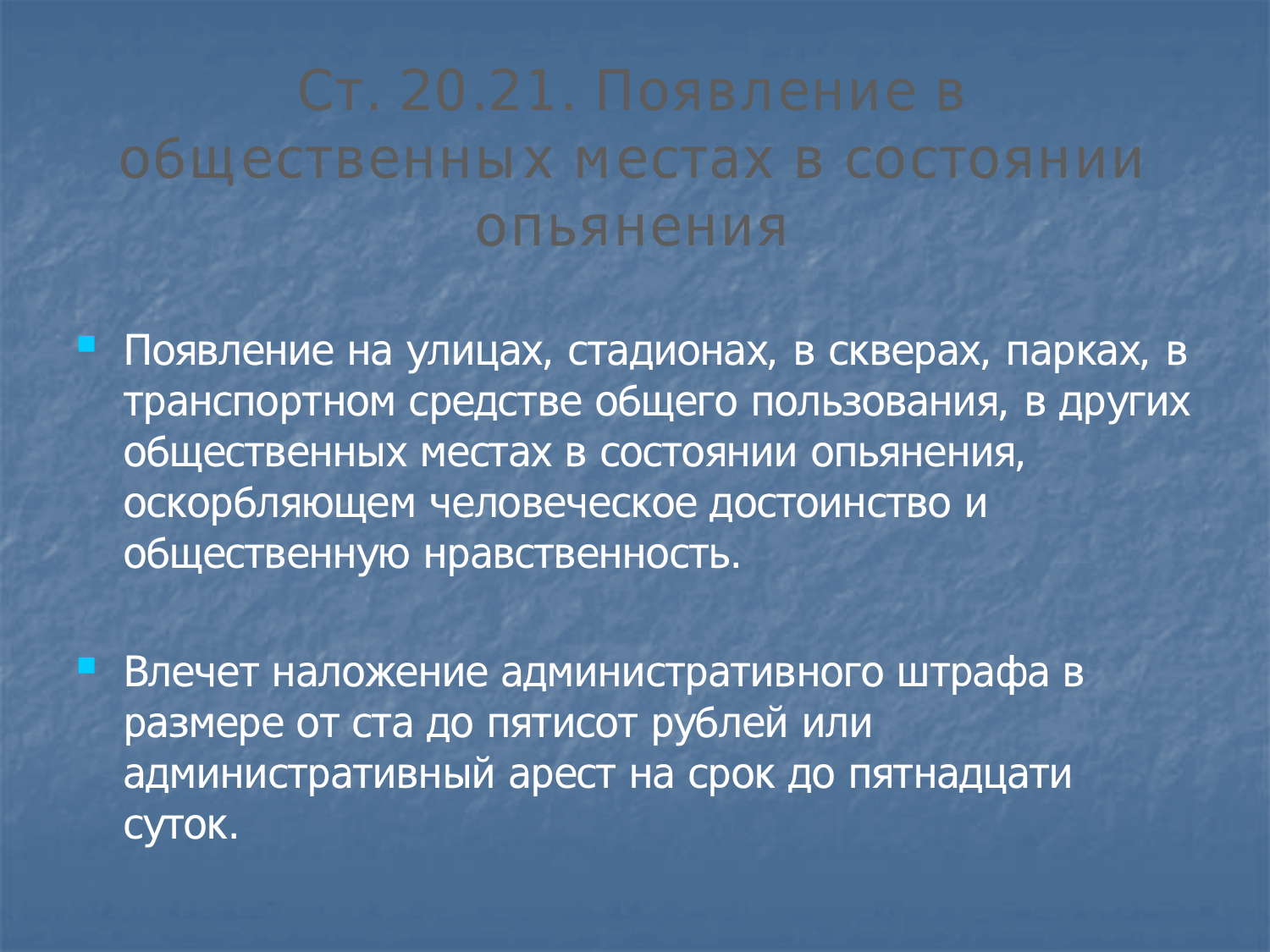

# Ст. 20.21. Появление в общественных местах в состоянии опьянения
Появление на улицах, стадионах, в скверах, парках, в транспортном средстве общего пользования, в других общественных местах в состоянии опьянения, оскорбляющем человеческое достоинство и общественную нравственность.

Влечет наложение административного штрафа в размере от ста до пятисот рублей или административный арест на срок до пятнадцати суток.